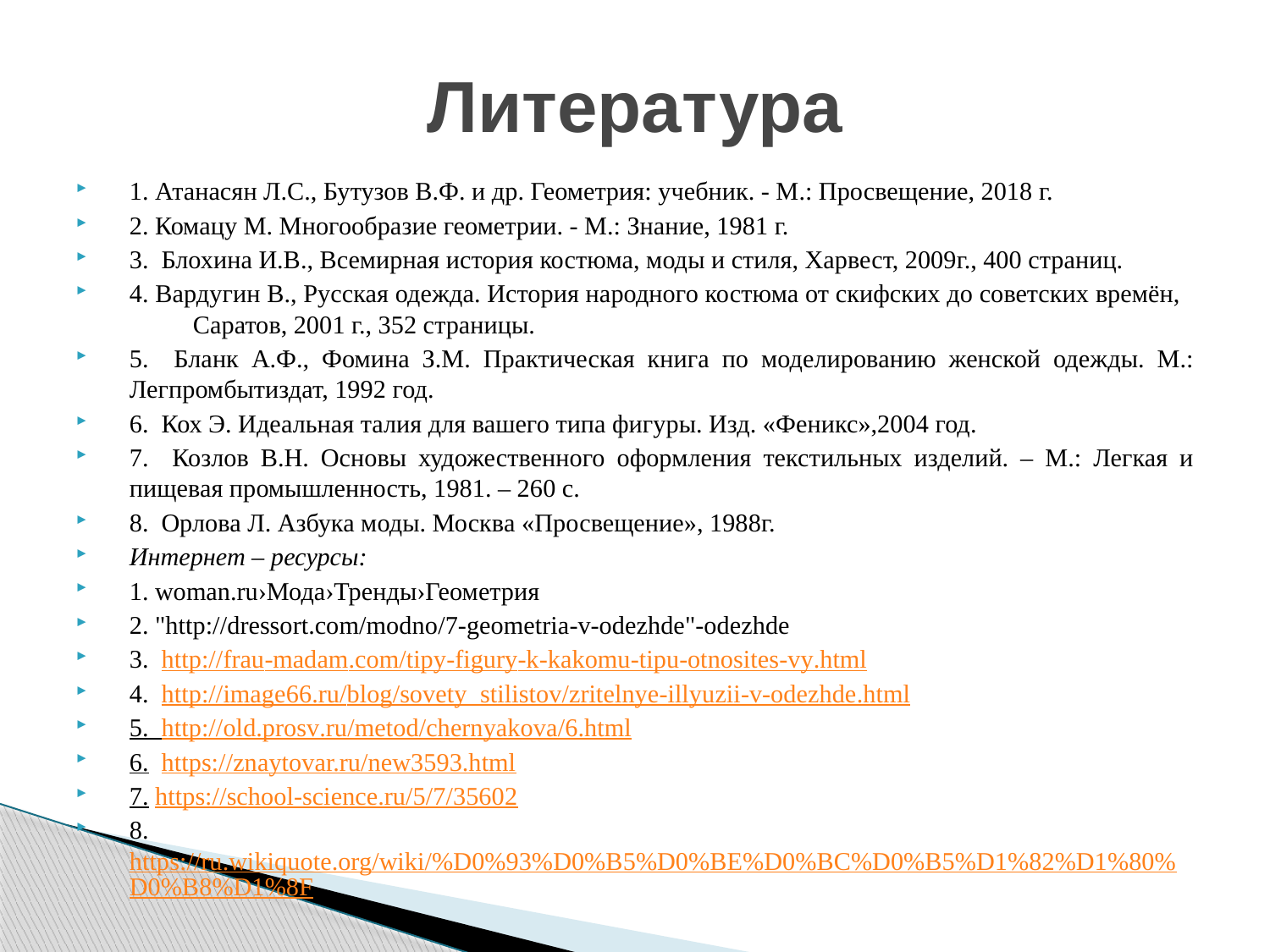

# Литература
1. Атанасян Л.С., Бутузов В.Ф. и др. Геометрия: учебник. - М.: Просвещение, 2018 г.
2. Комацу М. Многообразие геометрии. - М.: Знание, 1981 г.
3.  Блохина И.В., Всемирная история костюма, моды и стиля, Харвест, 2009г., 400 страниц.
4. Вардугин В., Русская одежда. История народного костюма от скифских до советских времён,       	Саратов, 2001 г., 352 страницы.
5.  Бланк А.Ф., Фомина З.М. Практическая книга по моделированию женской одежды. М.: Легпромбытиздат, 1992 год.
6.  Кох Э. Идеальная талия для вашего типа фигуры. Изд. «Феникс»,2004 год.
7.  Козлов В.Н. Основы художественного оформления текстильных изделий. – М.: Легкая и пищевая промышленность, 1981. – 260 с.
8.  Орлова Л. Азбука моды. Москва «Просвещение», 1988г.
Интернет – ресурсы:
1. woman.ru›Мода›Тренды›Геометрия
2. "http://dressort.com/modno/7-geometria-v-odezhde"-odezhde
3.  http://frau-madam.com/tipy-figury-k-kakomu-tipu-otnosites-vy.html
4.  http://image66.ru/blog/sovety_stilistov/zritelnye-illyuzii-v-odezhde.html
5.  http://old.prosv.ru/metod/chernyakova/6.html
6.  https://znaytovar.ru/new3593.html
7. https://school-science.ru/5/7/35602
8. https://ru.wikiquote.org/wiki/%D0%93%D0%B5%D0%BE%D0%BC%D0%B5%D1%82%D1%80%D0%B8%D1%8F